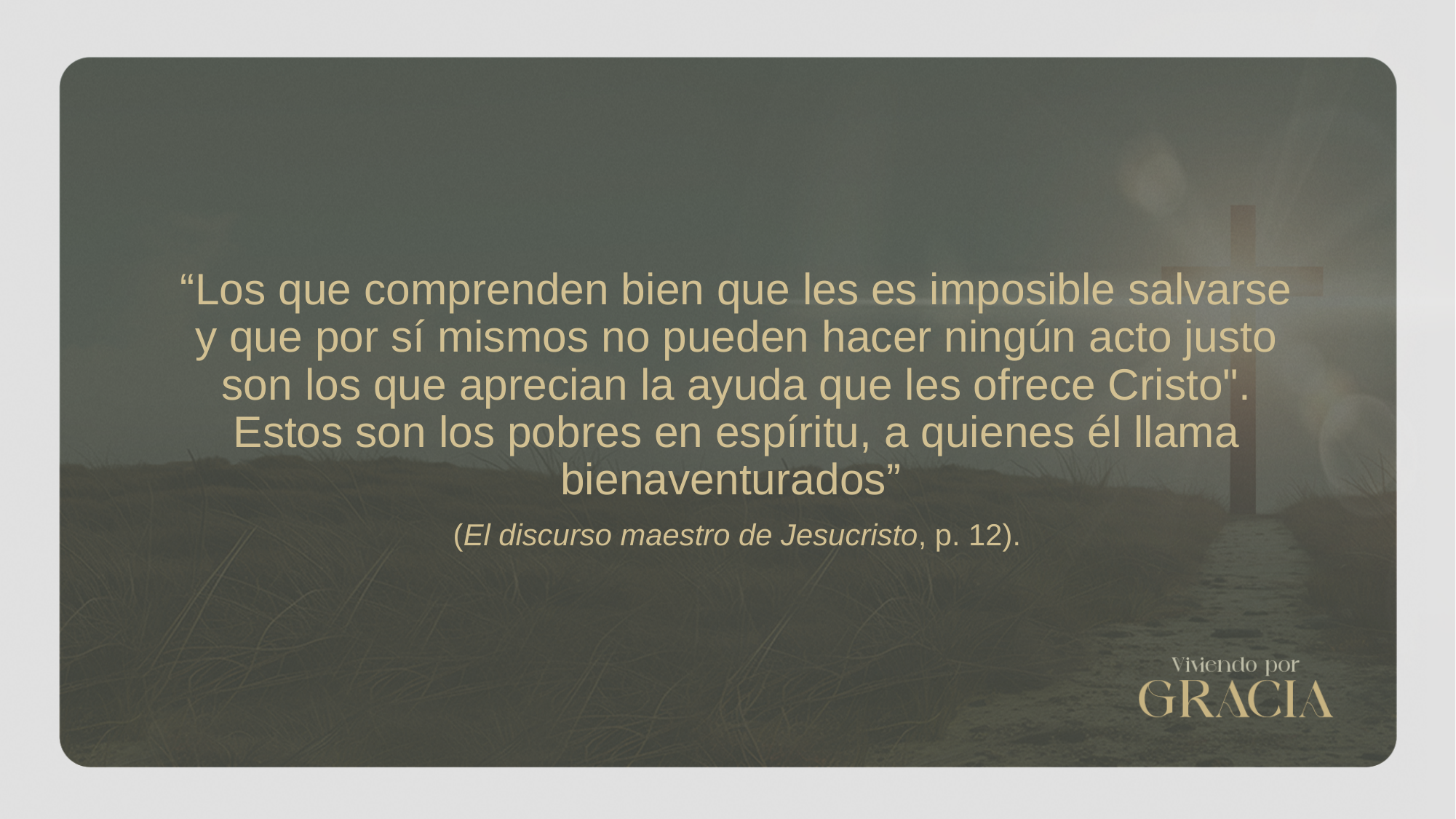

“Los que comprenden bien que les es imposible salvarse y que por sí mismos no pueden hacer ningún acto justo son los que aprecian la ayuda que les ofrece Cristo". Estos son los pobres en espíritu, a quienes él llama bienaventurados”
(El discurso maestro de Jesucristo, p. 12).